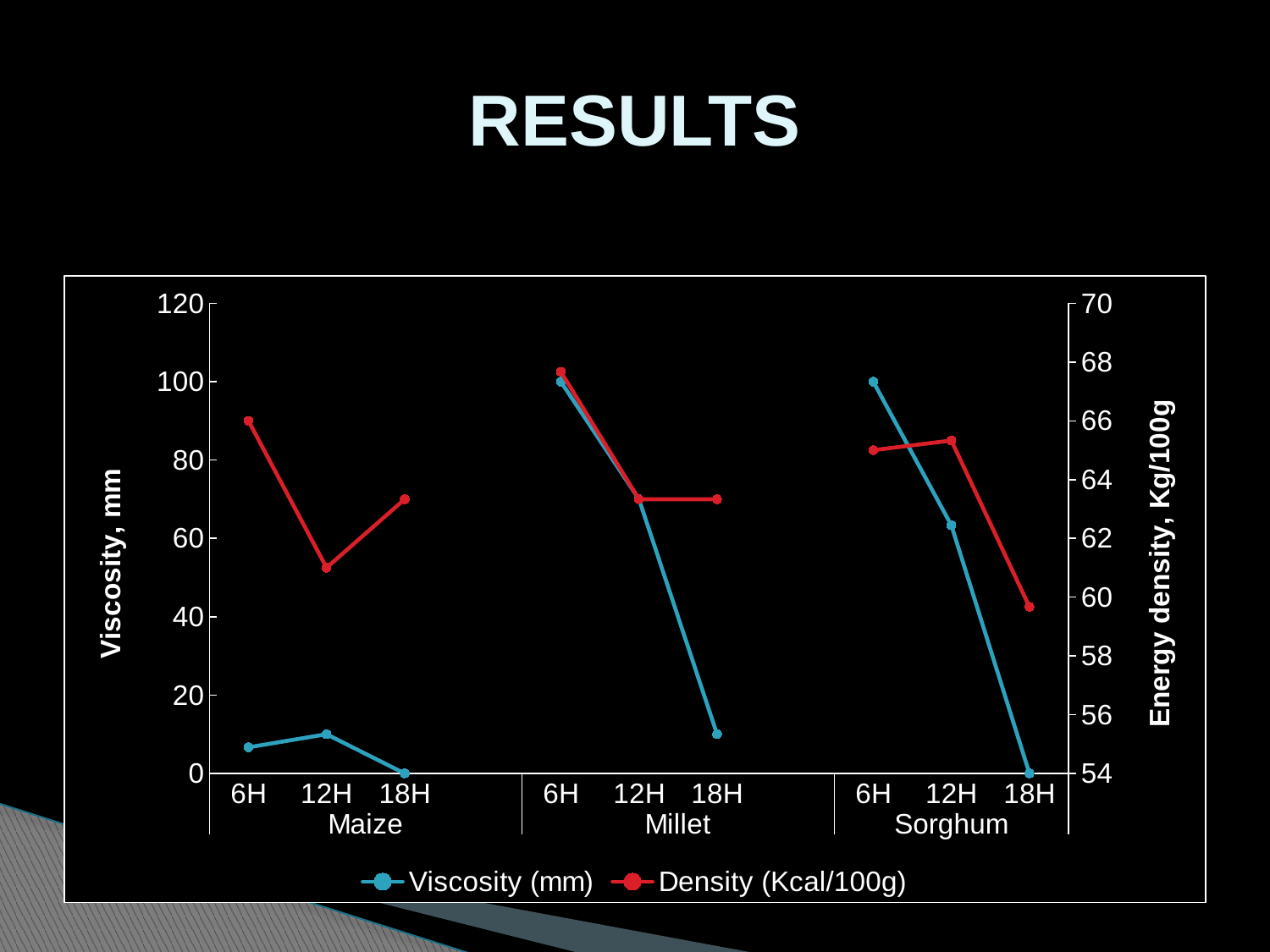

# RESULTS

### Chart

| Category | Viscosity (mm) | Density (Kcal/100g) |
|---|---|---|
| 6H | 6.67 | 66.0 |
| 12H | 10.0 | 61.0 |
| 18H | 0.0 | 63.33 |
|  | None | None |
| 6H | 100.0 | 67.67 |
| 12H | 70.0 | 63.33 |
| 18H | 10.0 | 63.33 |
|  | None | None |
| 6H | 100.0 | 65.0 |
| 12H | 63.33 | 65.33 |
| 18H | 0.0 | 59.67 |